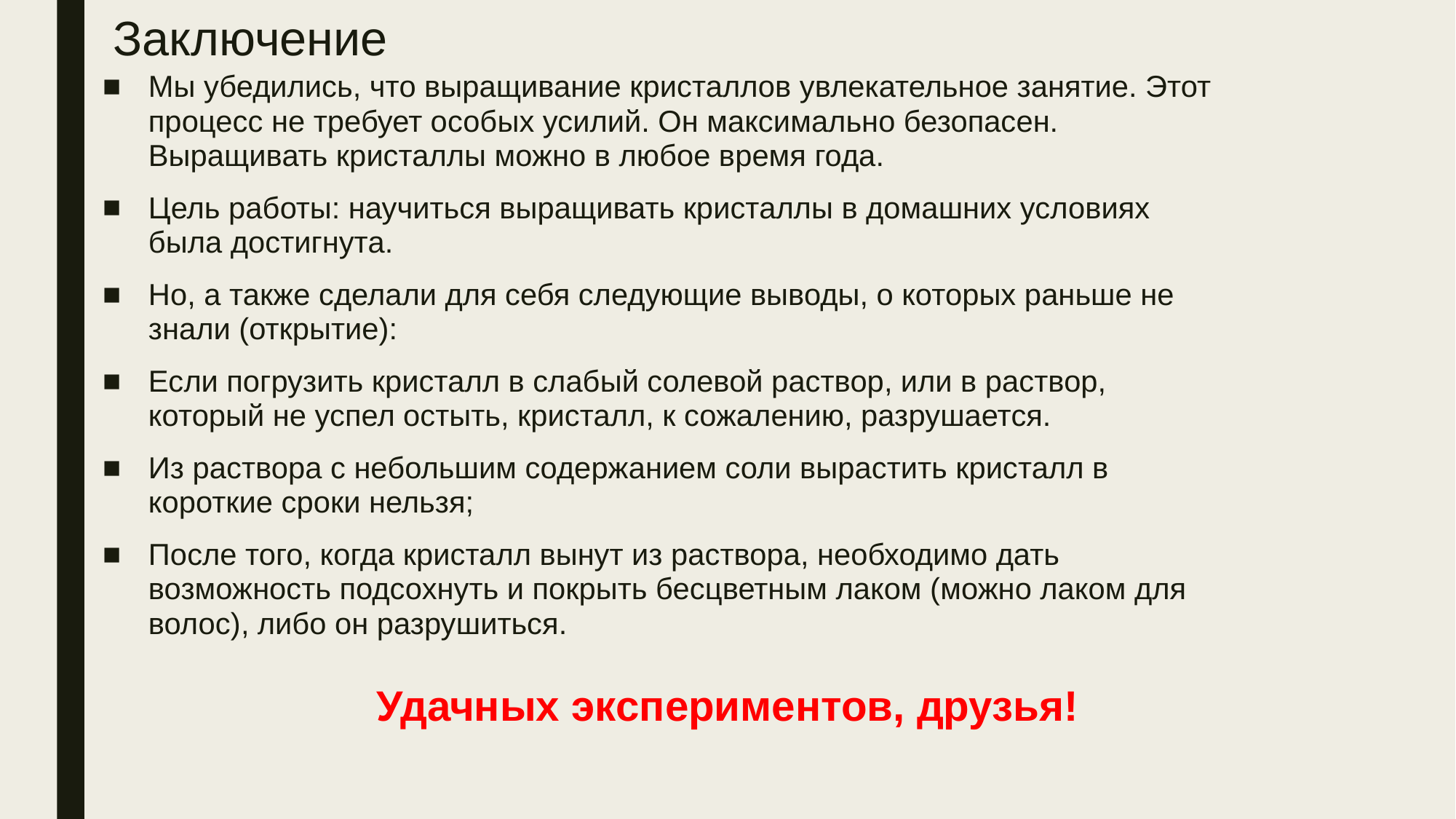

# Заключение
Мы убедились, что выращивание кристаллов увлекательное занятие. Этот процесс не требует особых усилий. Он максимально безопасен. Выращивать кристаллы можно в любое время года.
Цель работы: научиться выращивать кристаллы в домашних условиях была достигнута.
Но, а также сделали для себя следующие выводы, о которых раньше не знали (открытие):
Если погрузить кристалл в слабый солевой раствор, или в раствор, который не успел остыть, кристалл, к сожалению, разрушается.
Из раствора с небольшим содержанием соли вырастить кристалл в короткие сроки нельзя;
После того, когда кристалл вынут из раствора, необходимо дать возможность подсохнуть и покрыть бесцветным лаком (можно лаком для волос), либо он разрушиться.

Удачных экспериментов, друзья!